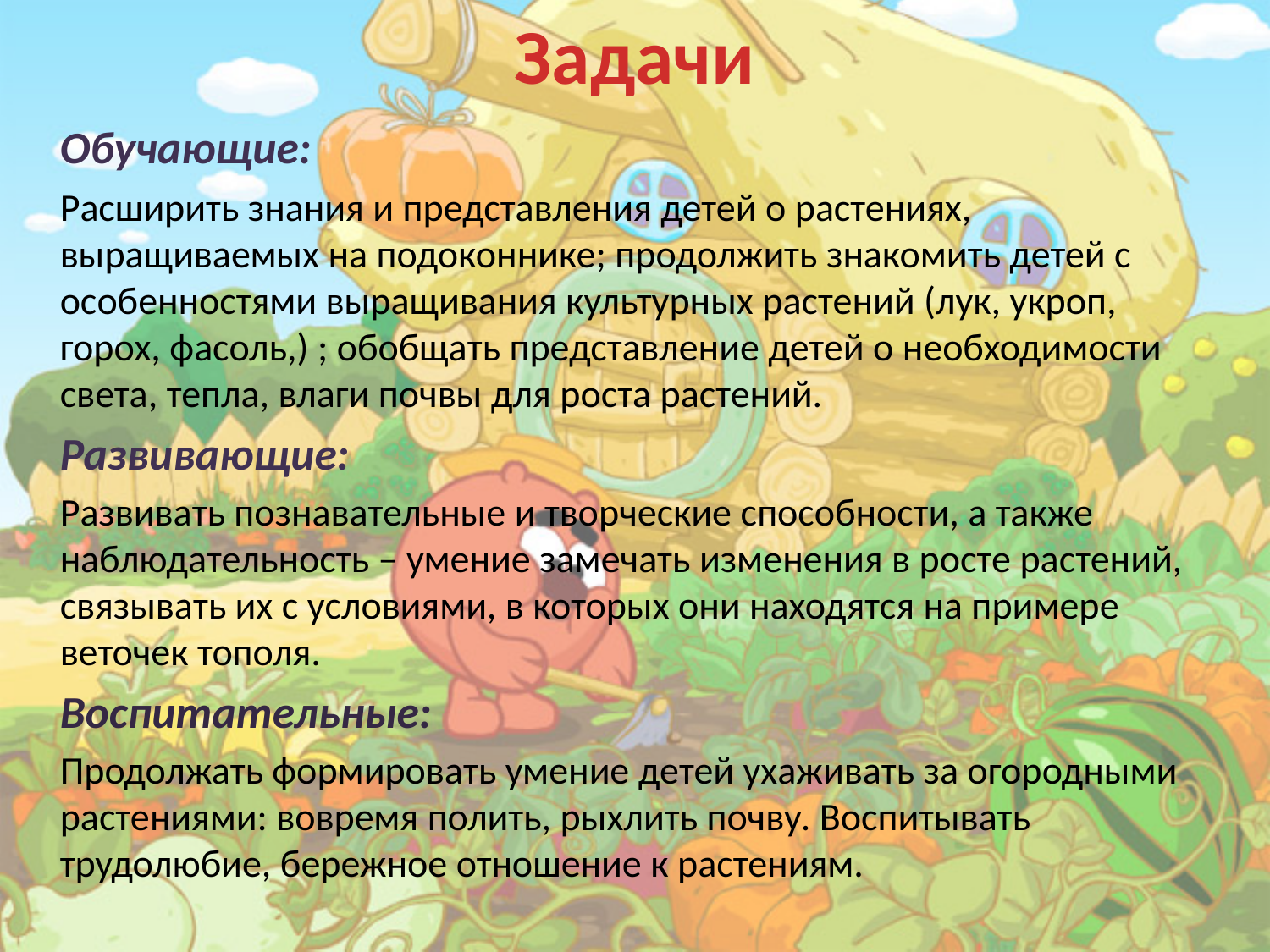

# Задачи
	Обучающие:
	Расширить знания и представления детей о растениях, выращиваемых на подоконнике; продолжить знакомить детей с особенностями выращивания культурных растений (лук, укроп, горох, фасоль,) ; обобщать представление детей о необходимости света, тепла, влаги почвы для роста растений.
	Развивающие:
	Развивать познавательные и творческие способности, а также наблюдательность – умение замечать изменения в росте растений, связывать их с условиями, в которых они находятся на примере веточек тополя.
	Воспитательные:
	Продолжать формировать умение детей ухаживать за огородными растениями: вовремя полить, рыхлить почву. Воспитывать трудолюбие, бережное отношение к растениям.